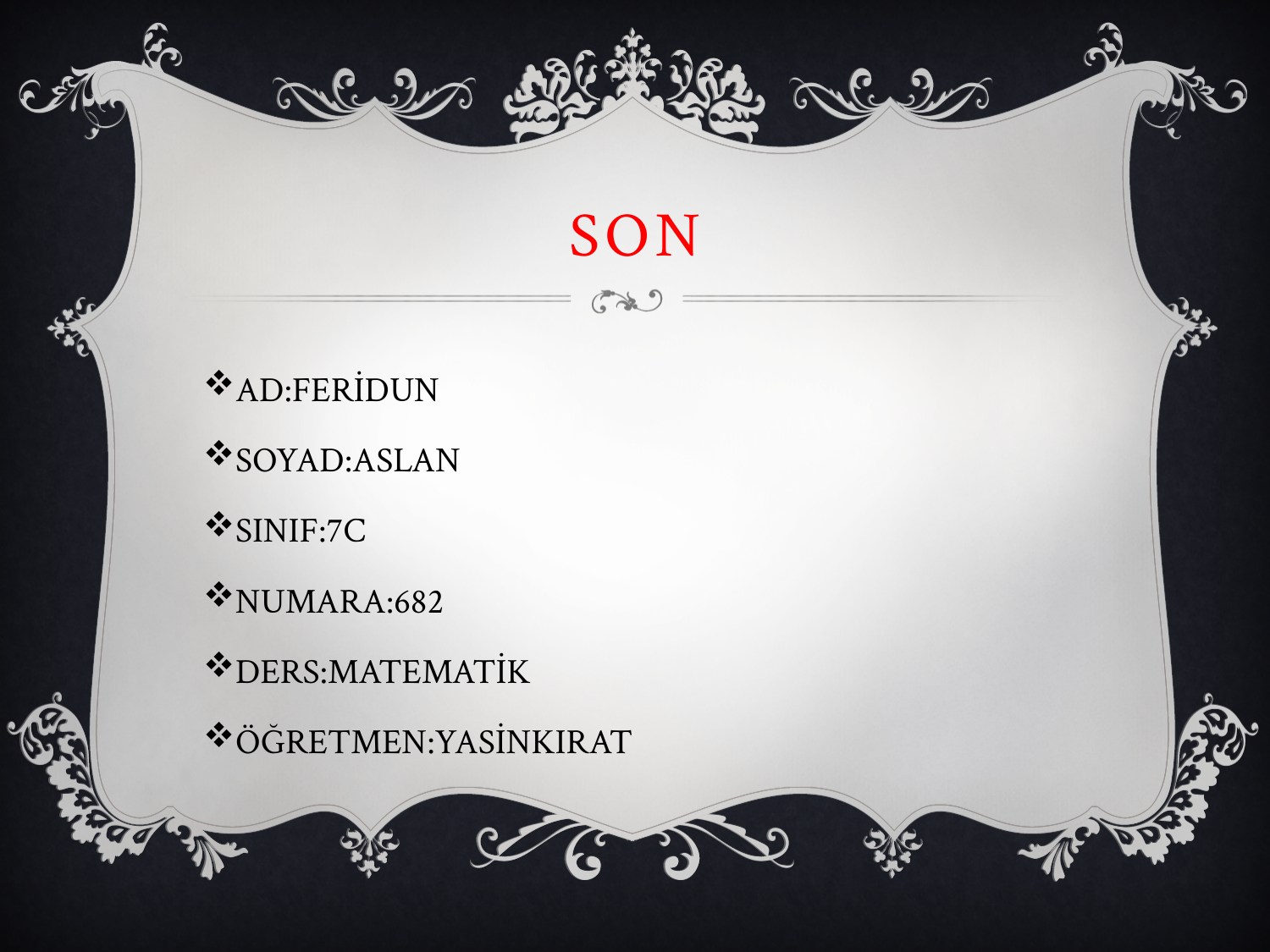

# son
AD:FERİDUN
SOYAD:ASLAN
SINIF:7C
NUMARA:682
DERS:MATEMATİK
ÖĞRETMEN:YASİNKIRAT